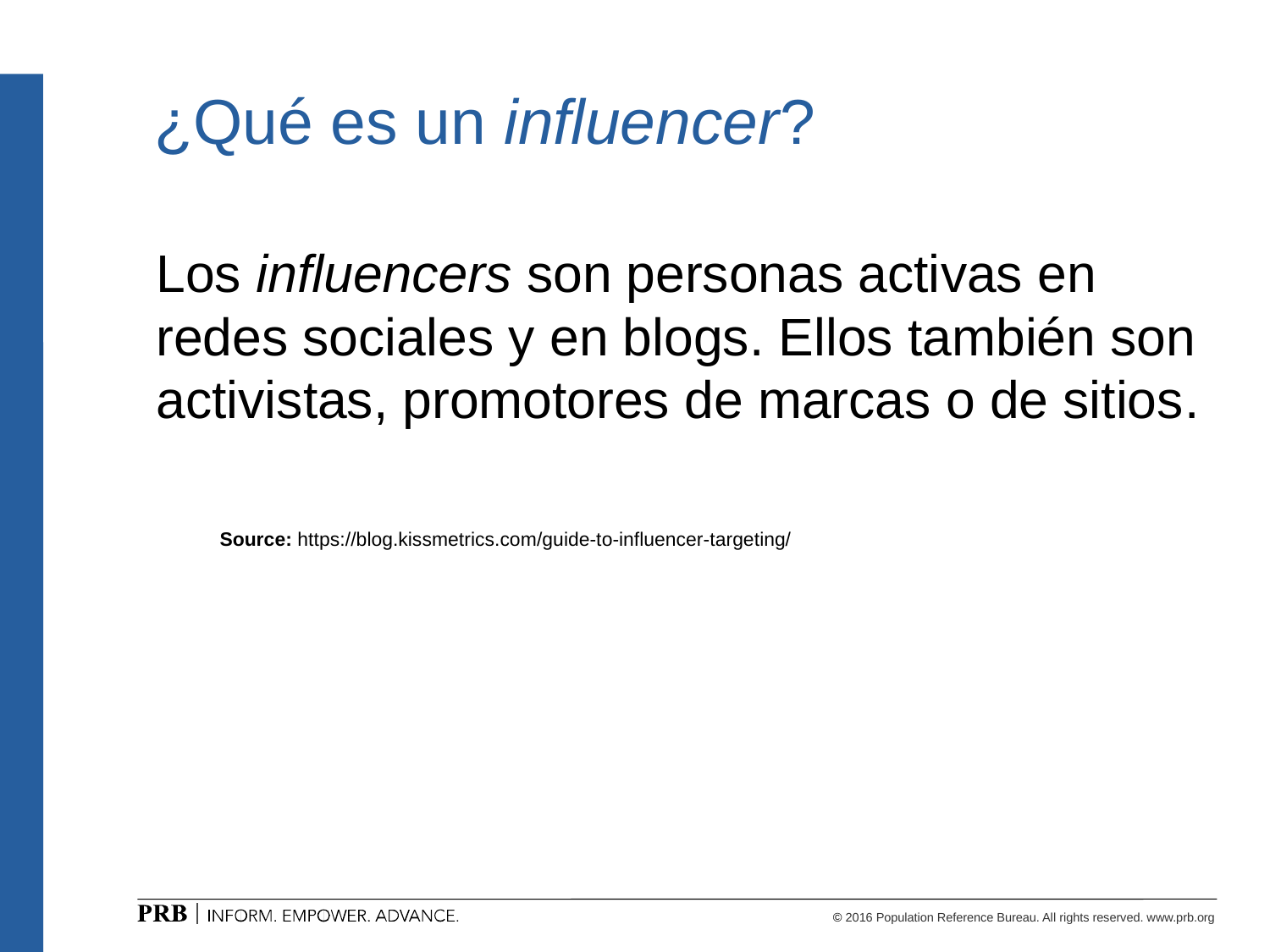

# ¿Qué es un influencer?
Los influencers son personas activas en redes sociales y en blogs. Ellos también son activistas, promotores de marcas o de sitios.

Source: https://blog.kissmetrics.com/guide-to-influencer-targeting/